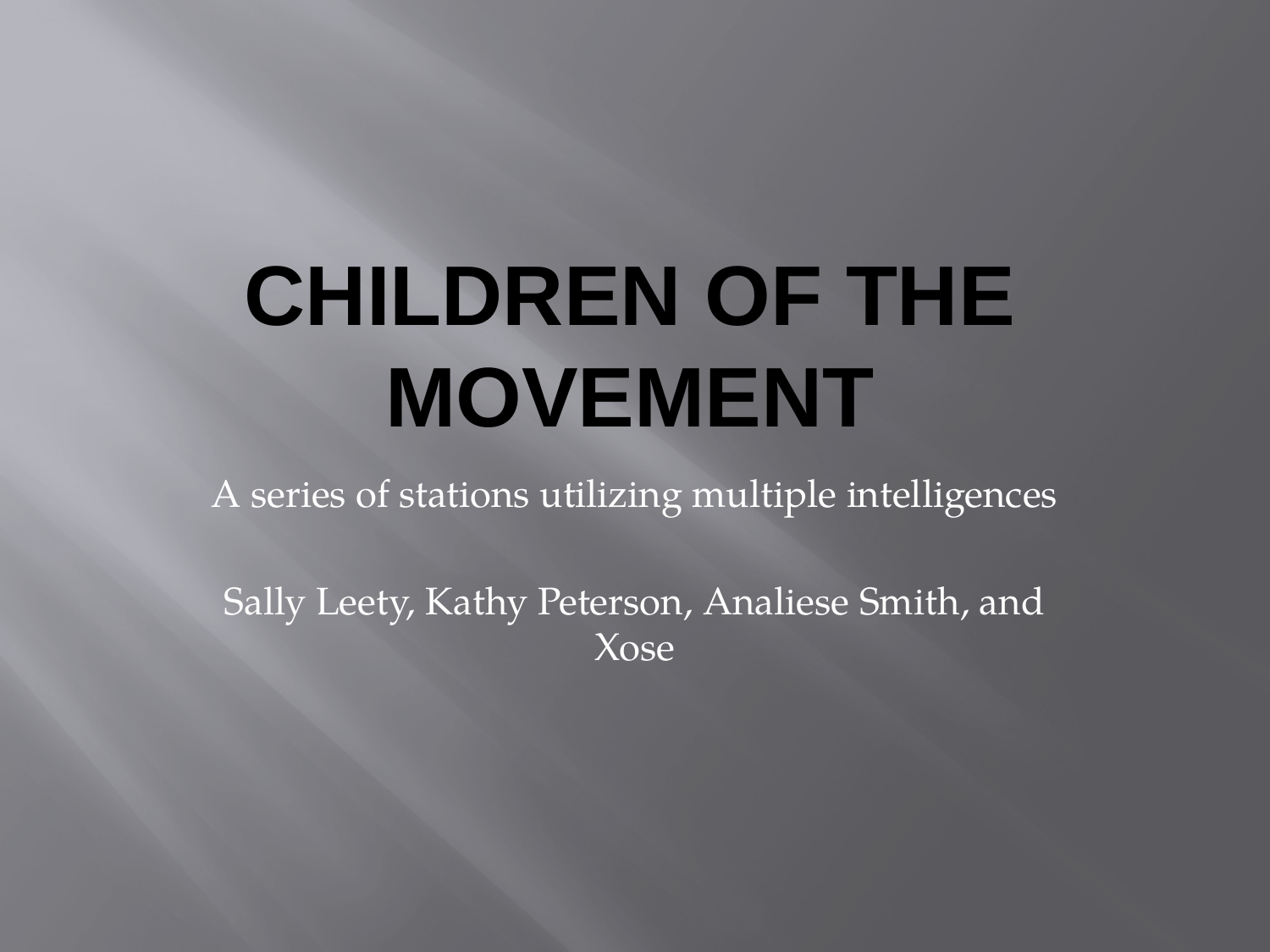

# Children of the movement
A series of stations utilizing multiple intelligences

Sally Leety, Kathy Peterson, Analiese Smith, and Xose